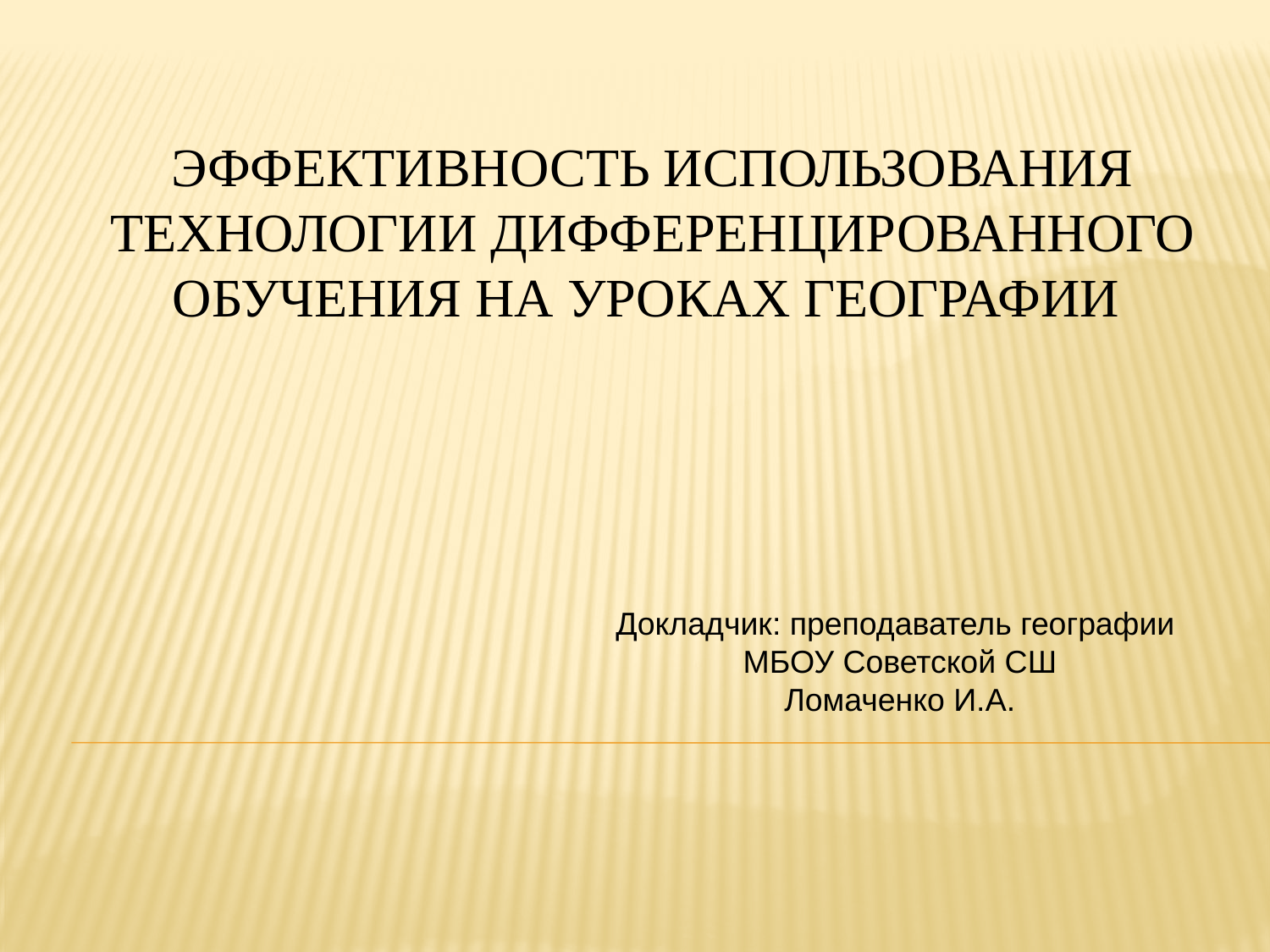

# ЭФФЕКТИВНОСТЬ ИСПОЛЬЗОВАНИЯ ТЕХНОЛОГИИ ДИФФЕРЕНЦИРОВАННОГО ОБУЧЕНИЯ НА УРОКАХ ГЕОГРАФИИ
Докладчик: преподаватель географии
МБОУ Советской СШ
Ломаченко И.А.